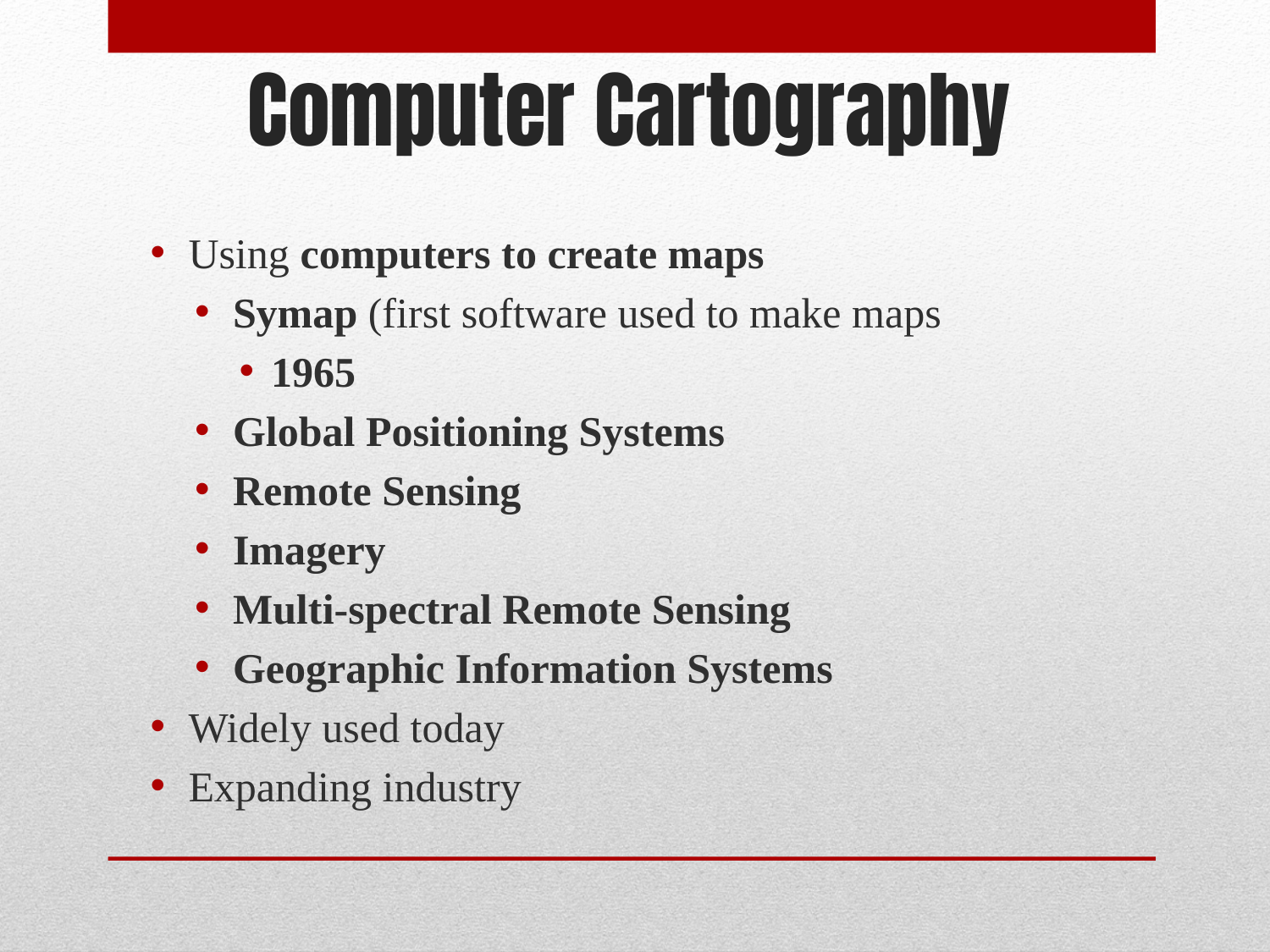

Computer Cartography
Using computers to create maps
Symap (first software used to make maps
1965
Global Positioning Systems
Remote Sensing
Imagery
Multi-spectral Remote Sensing
Geographic Information Systems
Widely used today
Expanding industry